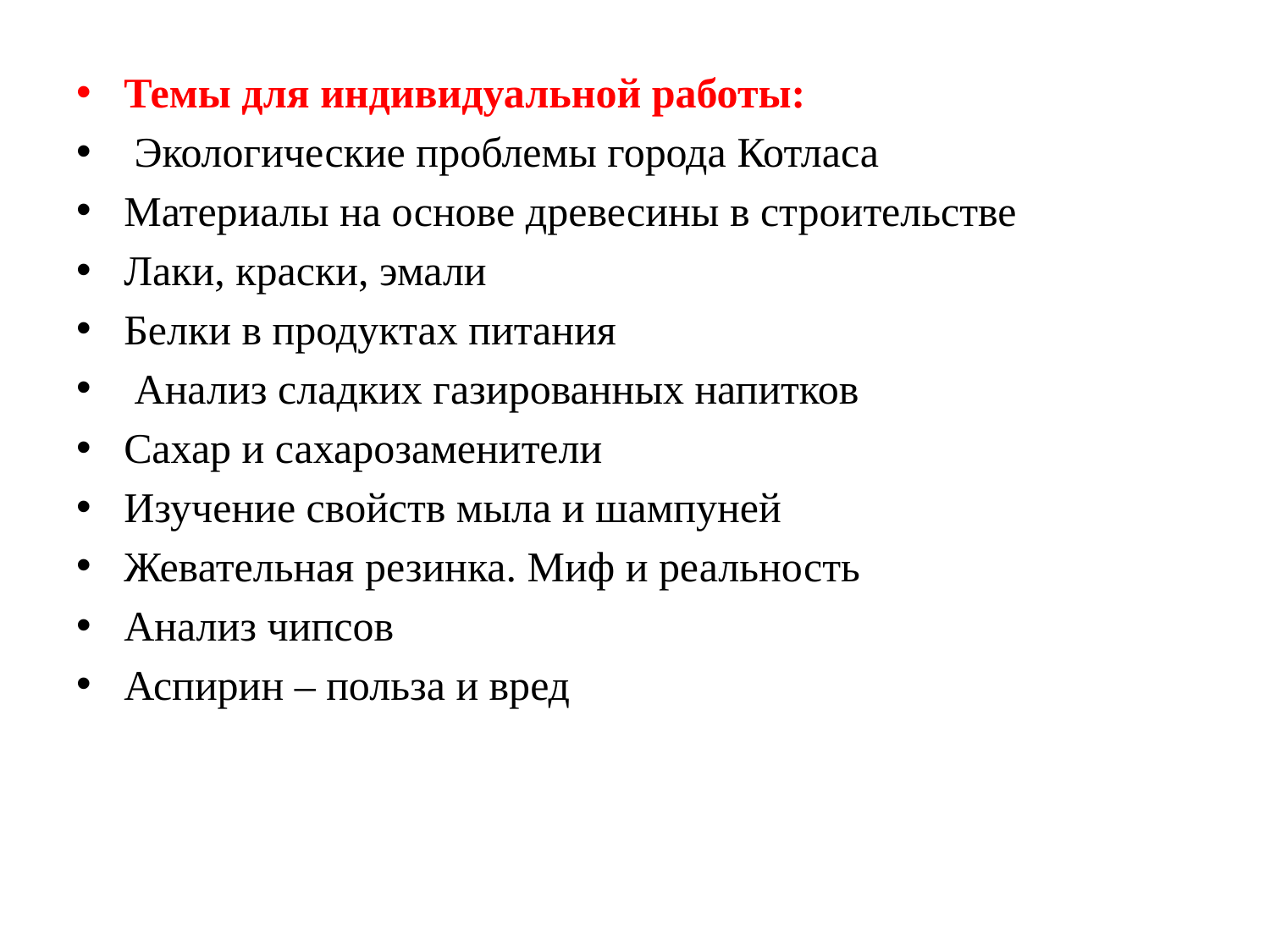

#
Темы для индивидуальной работы:
 Экологические проблемы города Котласа
Материалы на основе древесины в строительстве
Лаки, краски, эмали
Белки в продуктах питания
 Анализ сладких газированных напитков
Сахар и сахарозаменители
Изучение свойств мыла и шампуней
Жевательная резинка. Миф и реальность
Анализ чипсов
Аспирин – польза и вред